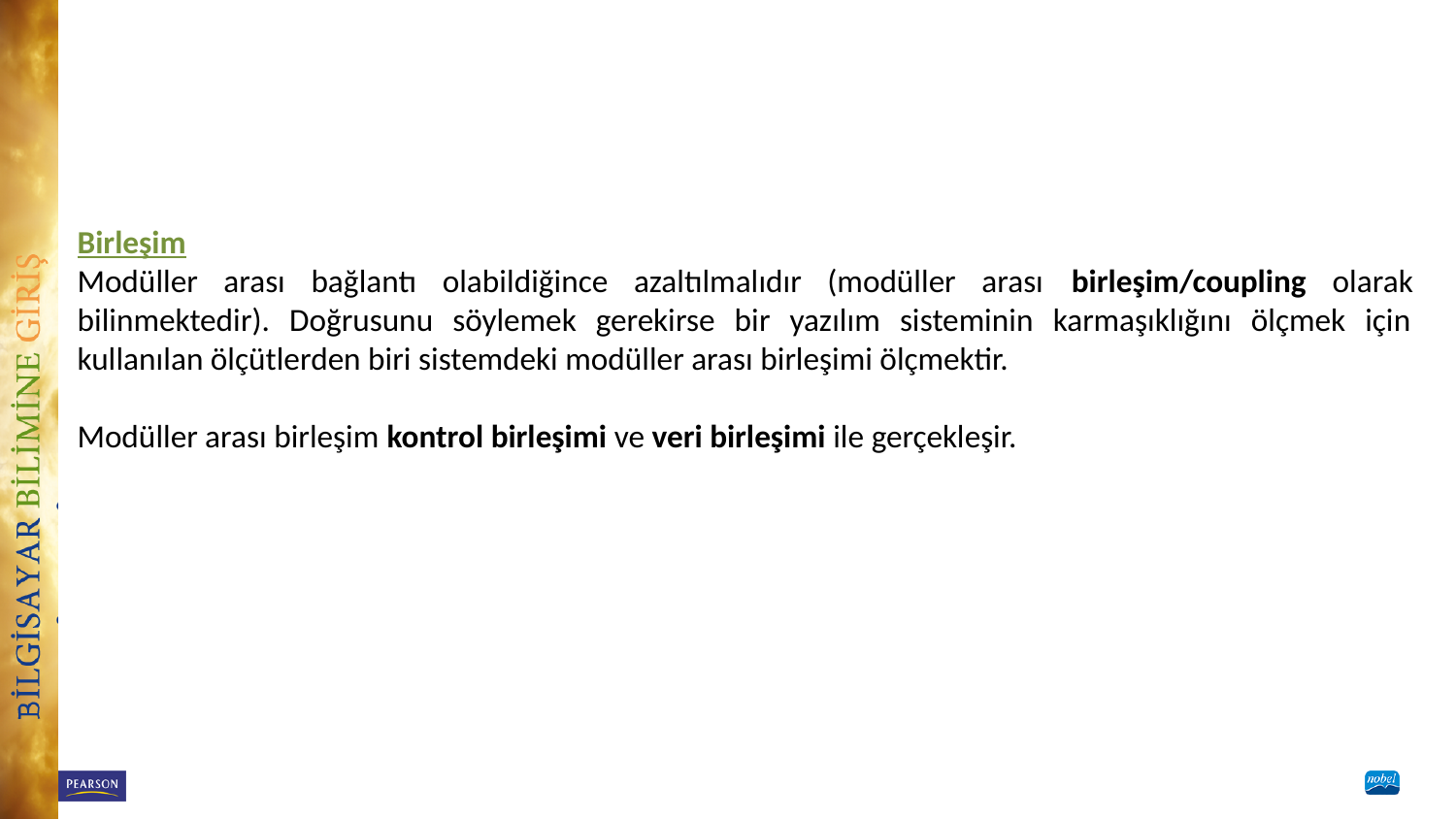

Birleşim
Modüller arası bağlantı olabildiğince azaltılmalıdır (modüller arası birleşim/coupling olarak bilinmektedir). Doğrusunu söylemek gerekirse bir yazılım sisteminin karmaşıklığını ölçmek için kullanılan ölçütlerden biri sistemdeki modüller arası birleşimi ölçmektir.

Modüller arası birleşim kontrol birleşimi ve veri birleşimi ile gerçekleşir.